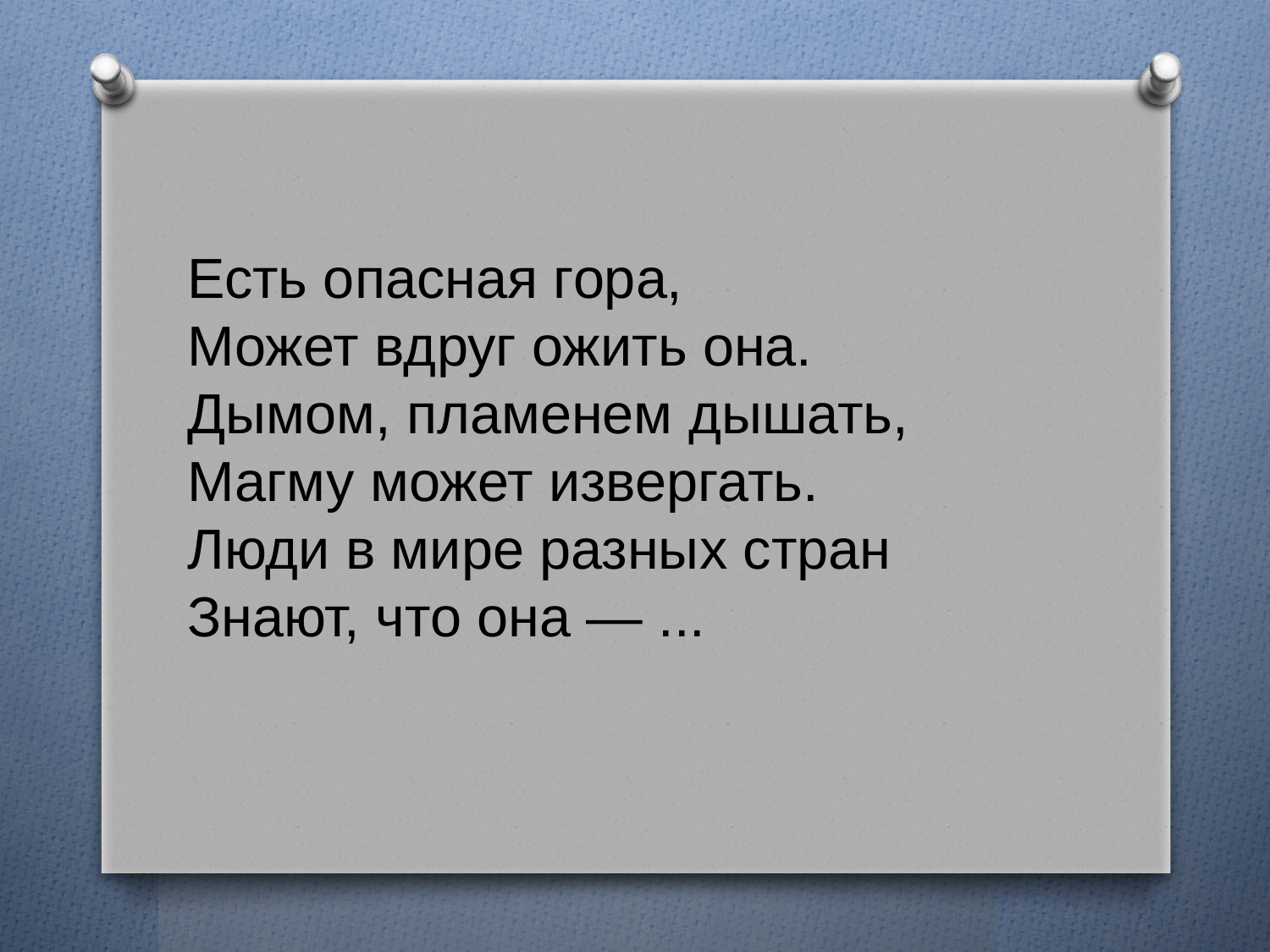

Есть опасная гора,
Может вдруг ожить она.
Дымом, пламенем дышать,
Магму может извергать.
Люди в мире разных стран
Знают, что она — ...